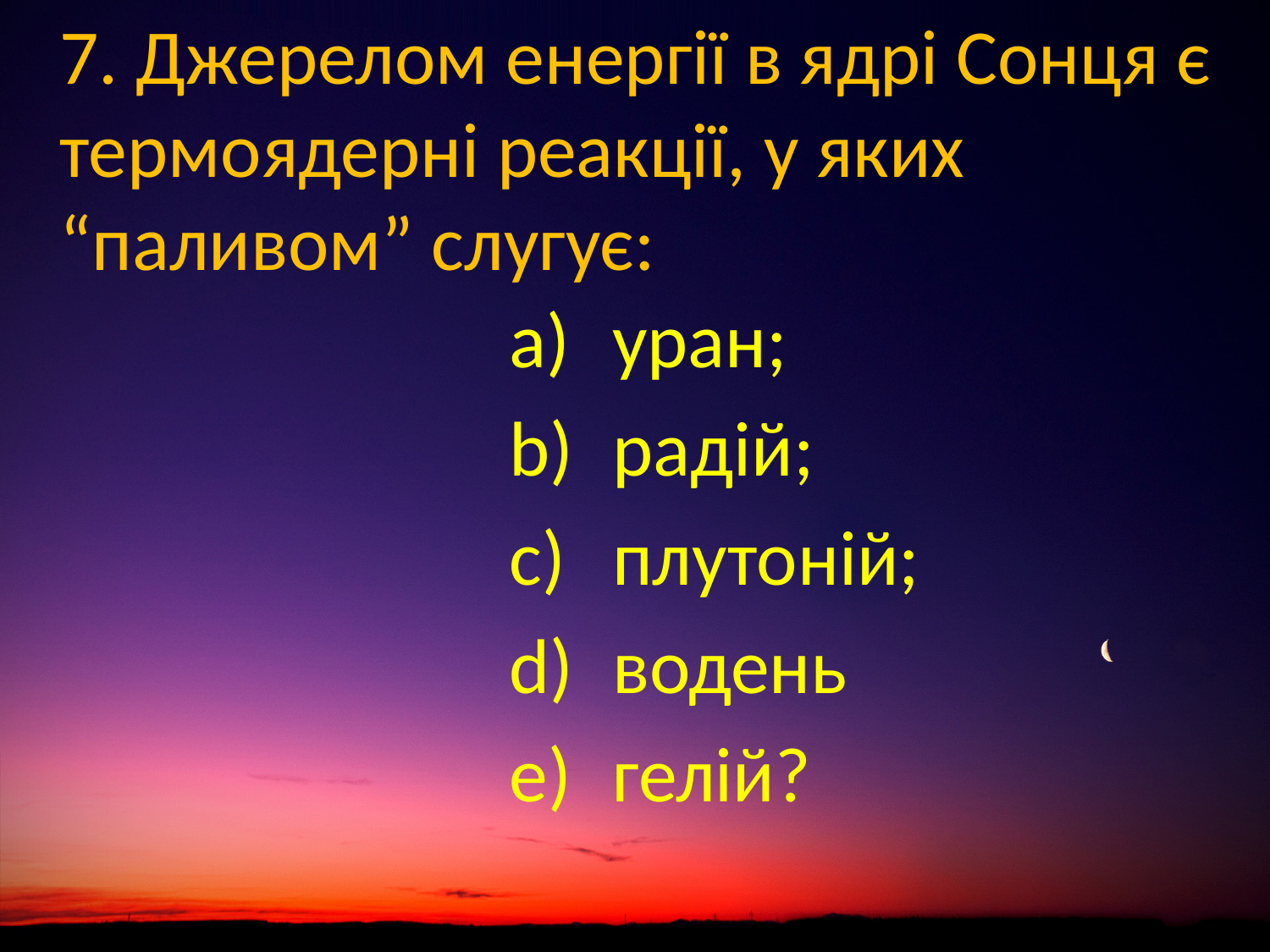

7. Джерелом енергії в ядрі Сонця є термоядерні реакції, у яких “паливом” слугує:
#
уран;
радій;
плутоній;
водень
гелій?